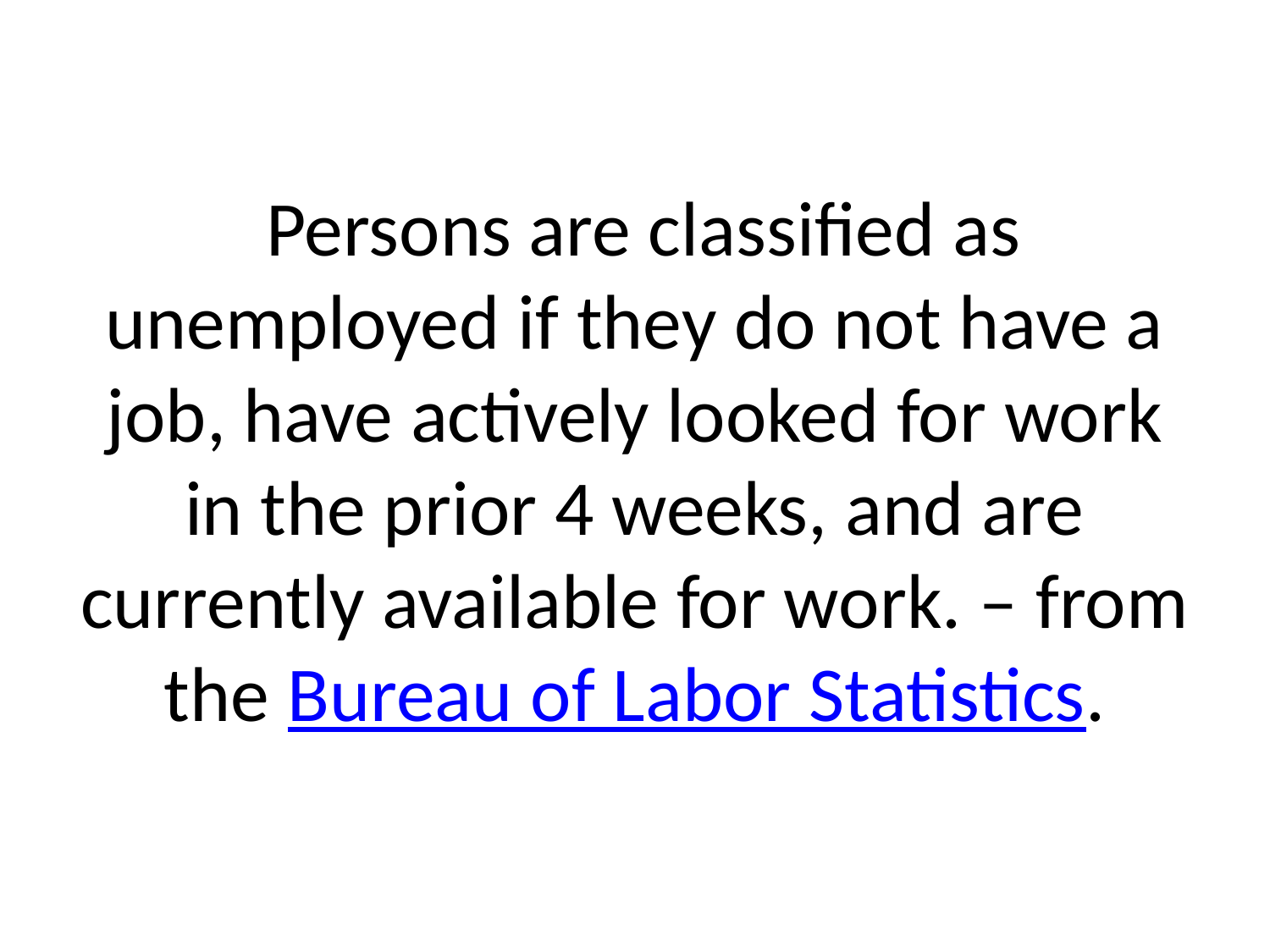

# Persons are classified as unemployed if they do not have a job, have actively looked for work in the prior 4 weeks, and are currently available for work. – from the Bureau of Labor Statistics.